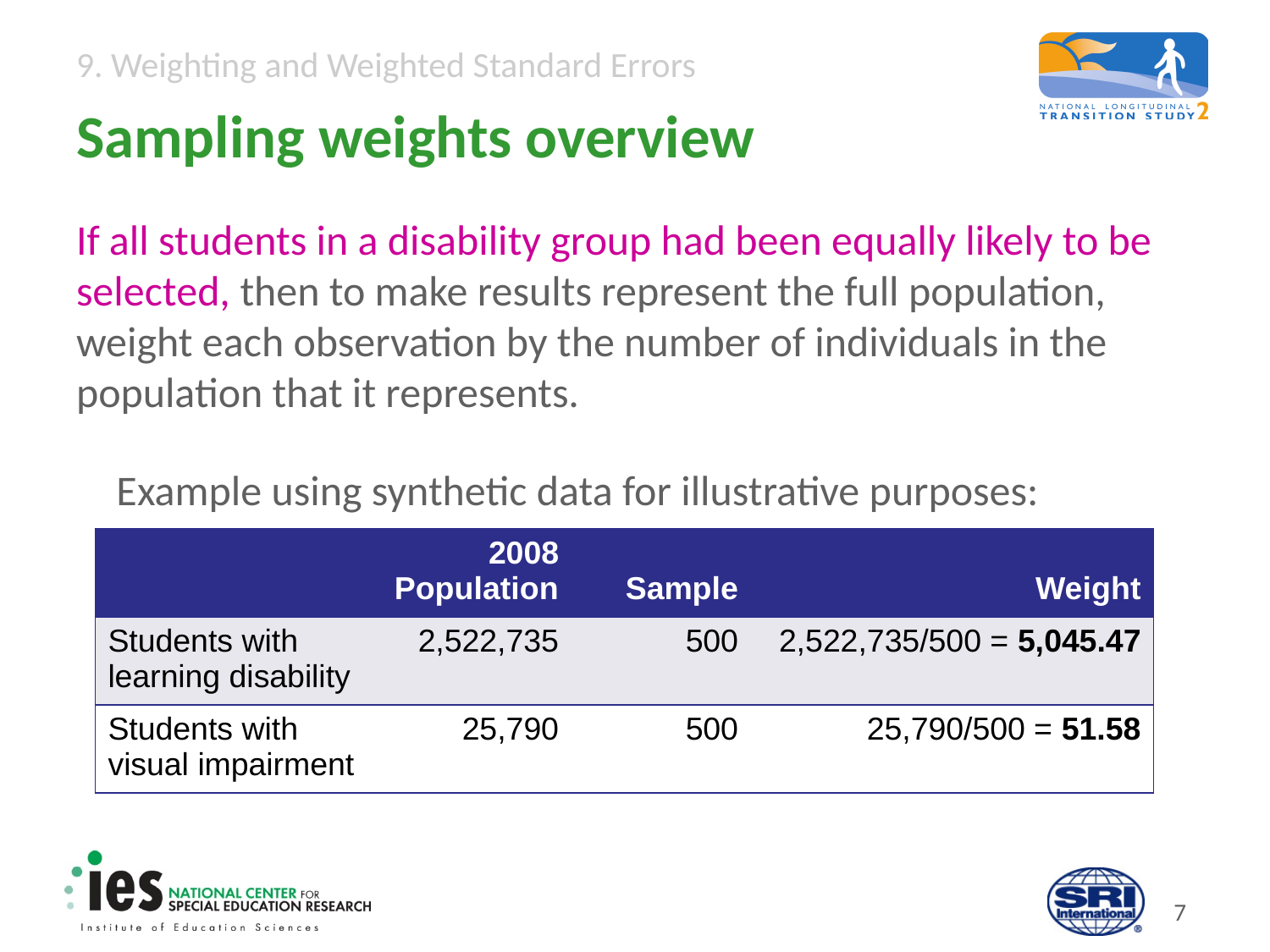

# Sampling weights overview
If all students in a disability group had been equally likely to be selected, then to make results represent the full population, weight each observation by the number of individuals in the population that it represents.

Example using synthetic data for illustrative purposes:
|  | 2008 Population | Sample | Weight |
| --- | --- | --- | --- |
| Students with learning disability | 2,522,735 | 500 | 2,522,735/500 = 5,045.47 |
| Students with visual impairment | 25,790 | 500 | 25,790/500 = 51.58 |
7